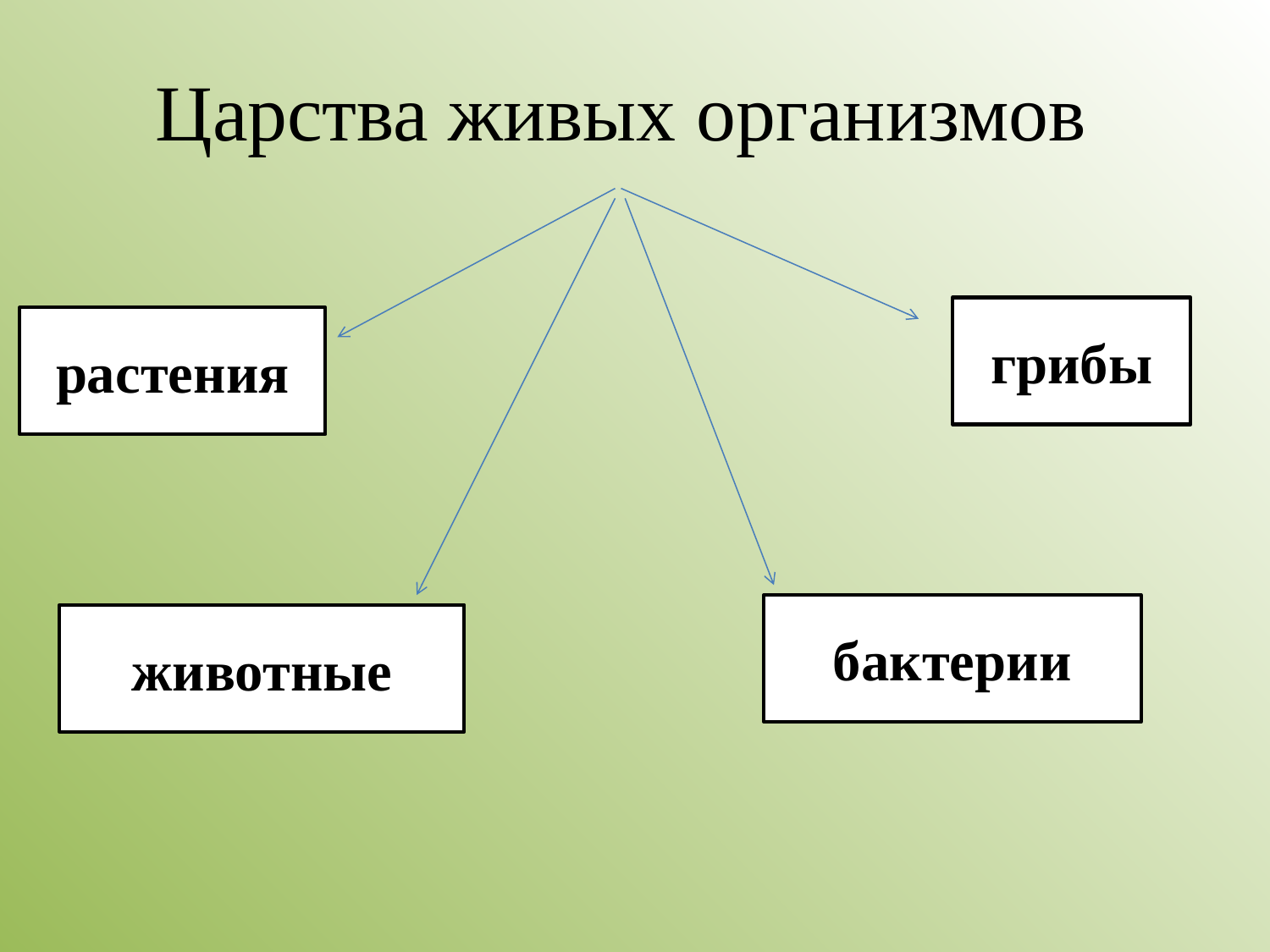

# Царства живых организмов
грибы
растения
бактерии
животные